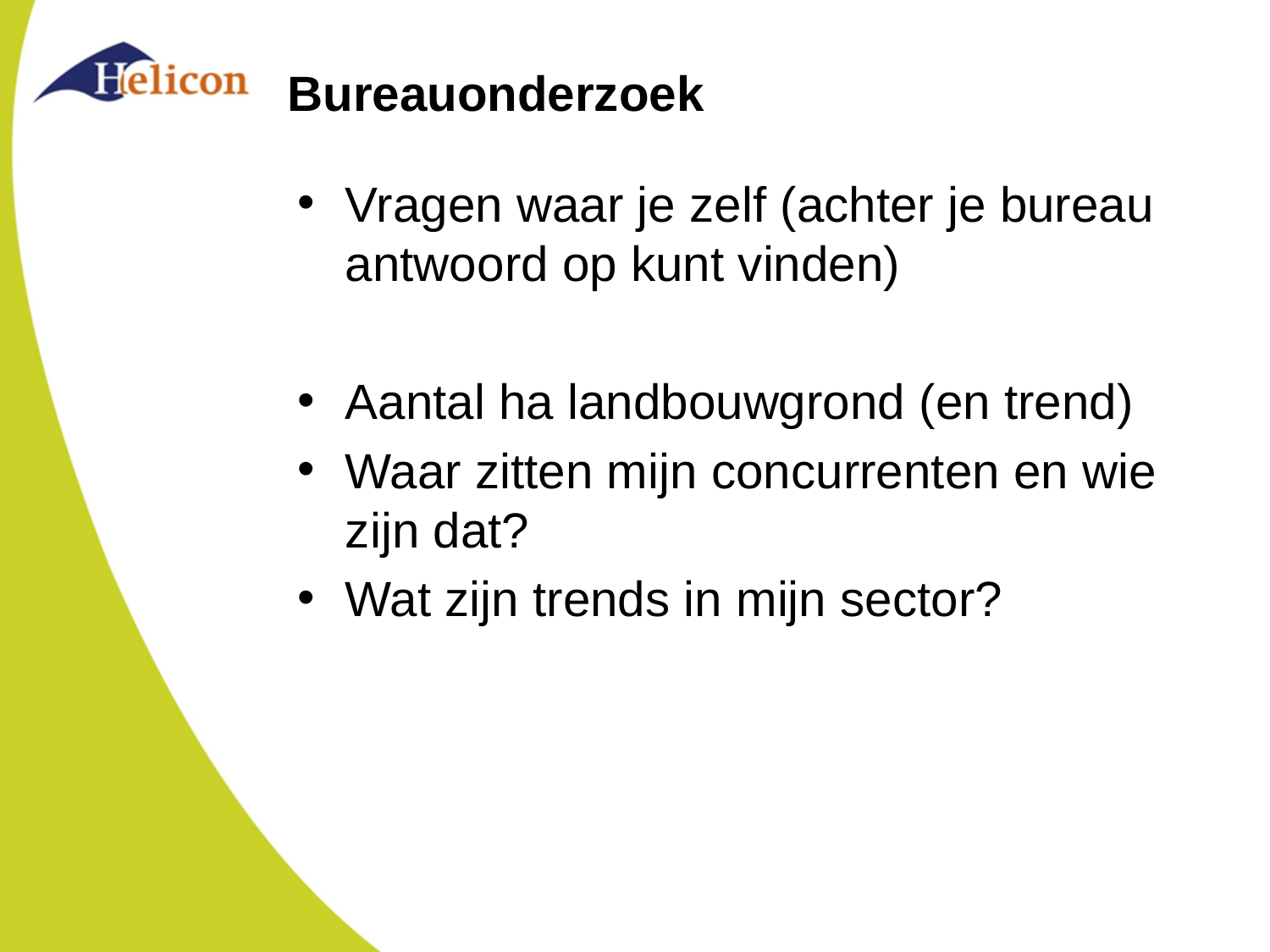

# Bureauonderzoek
Vragen waar je zelf (achter je bureau antwoord op kunt vinden)

Aantal ha landbouwgrond (en trend)
Waar zitten mijn concurrenten en wie zijn dat?
Wat zijn trends in mijn sector?